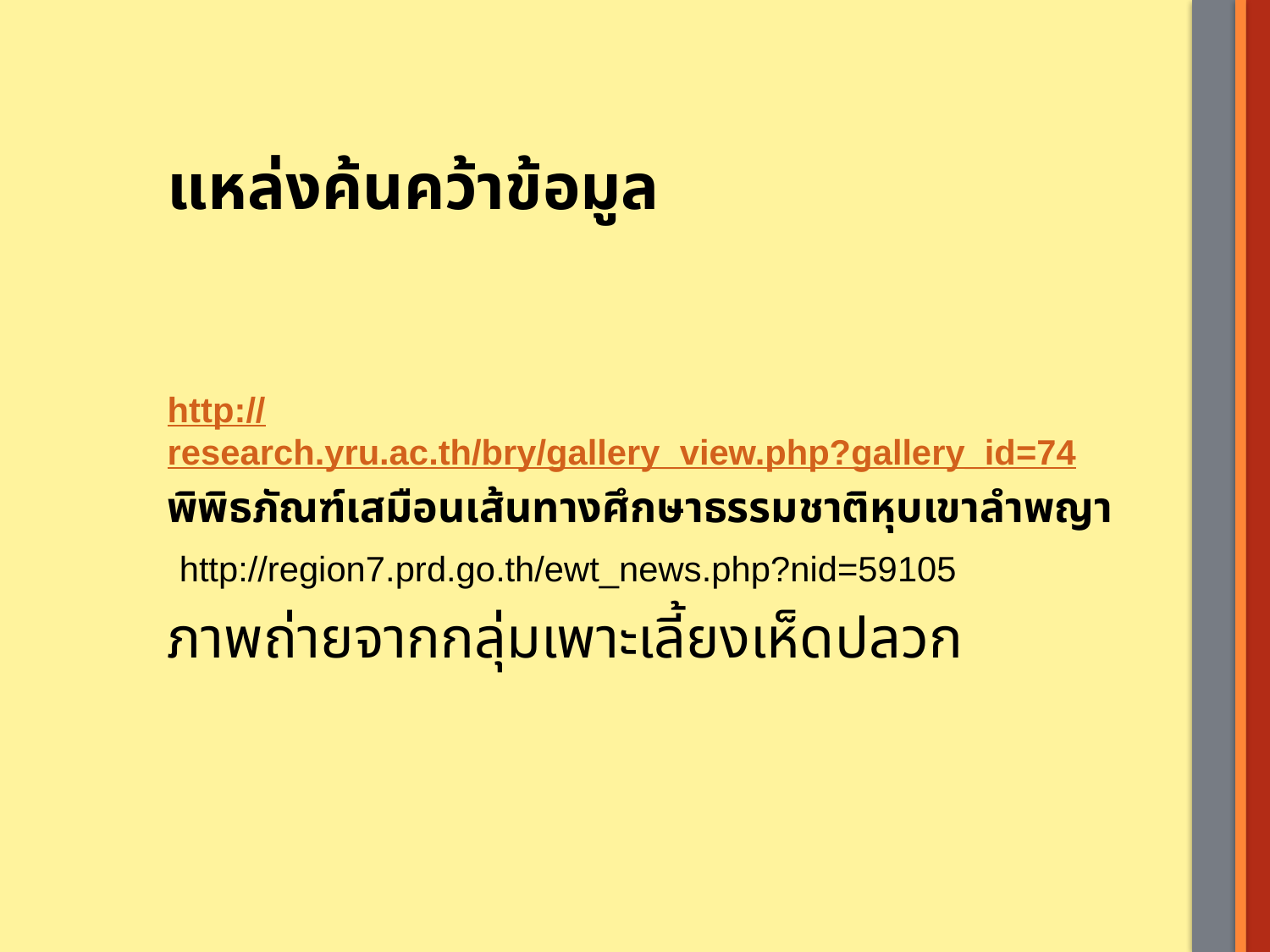

แหล่งค้นคว้าข้อมูล

http://research.yru.ac.th/bry/gallery_view.php?gallery_id=74
พิพิธภัณฑ์เสมือนเส้นทางศึกษาธรรมชาติหุบเขาลำพญา
 http://region7.prd.go.th/ewt_news.php?nid=59105
ภาพถ่ายจากกลุ่มเพาะเลี้ยงเห็ดปลวก